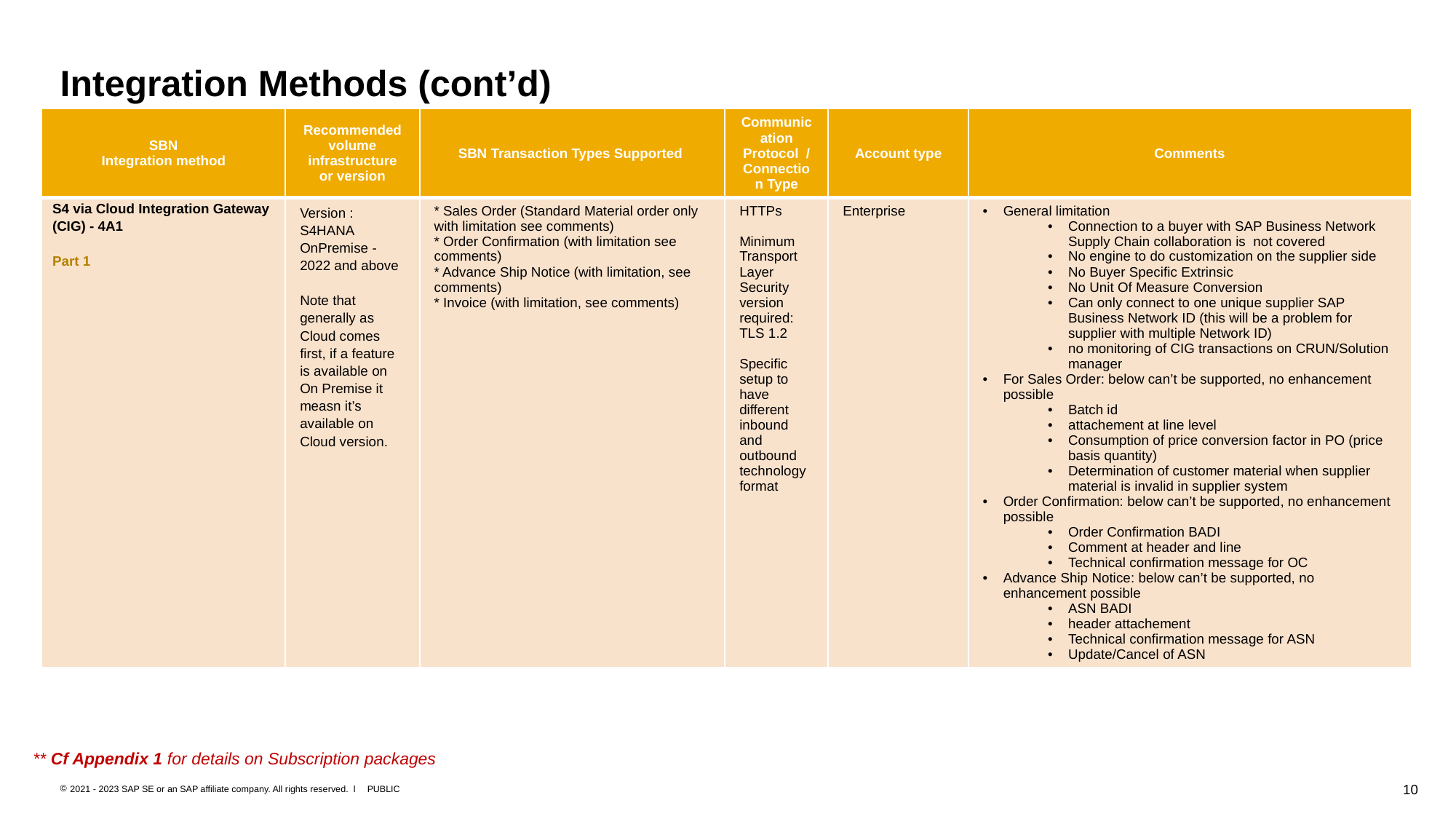

# Integration Methods (cont’d)
| SBN Integration method | Recommended volume infrastructure or version | SBN Transaction Types Supported | Communication Protocol  / Connection Type | Account type | Comments |
| --- | --- | --- | --- | --- | --- |
| S4 via Cloud Integration Gateway (CIG) - 4A1 Part 1 | Version : S4HANA OnPremise - 2022 and above Note that generally as Cloud comes first, if a feature is available on On Premise it measn it’s available on Cloud version. | \* Sales Order (Standard Material order only with limitation see comments) \* Order Confirmation (with limitation see comments) \* Advance Ship Notice (with limitation, see comments) \* Invoice (with limitation, see comments) | HTTPs Minimum Transport Layer Security version required: TLS 1.2 Specific setup to have different inbound and outbound technology format | Enterprise | General limitation Connection to a buyer with SAP Business Network Supply Chain collaboration is not covered No engine to do customization on the supplier side No Buyer Specific Extrinsic No Unit Of Measure Conversion Can only connect to one unique supplier SAP Business Network ID (this will be a problem for supplier with multiple Network ID) no monitoring of CIG transactions on CRUN/Solution manager For Sales Order: below can’t be supported, no enhancement possible Batch id attachement at line level Consumption of price conversion factor in PO (price basis quantity) Determination of customer material when supplier material is invalid in supplier system Order Confirmation: below can’t be supported, no enhancement possible Order Confirmation BADI Comment at header and line Technical confirmation message for OC Advance Ship Notice: below can’t be supported, no enhancement possible ASN BADI header attachement Technical confirmation message for ASN Update/Cancel of ASN |
** Cf Appendix 1 for details on Subscription packages